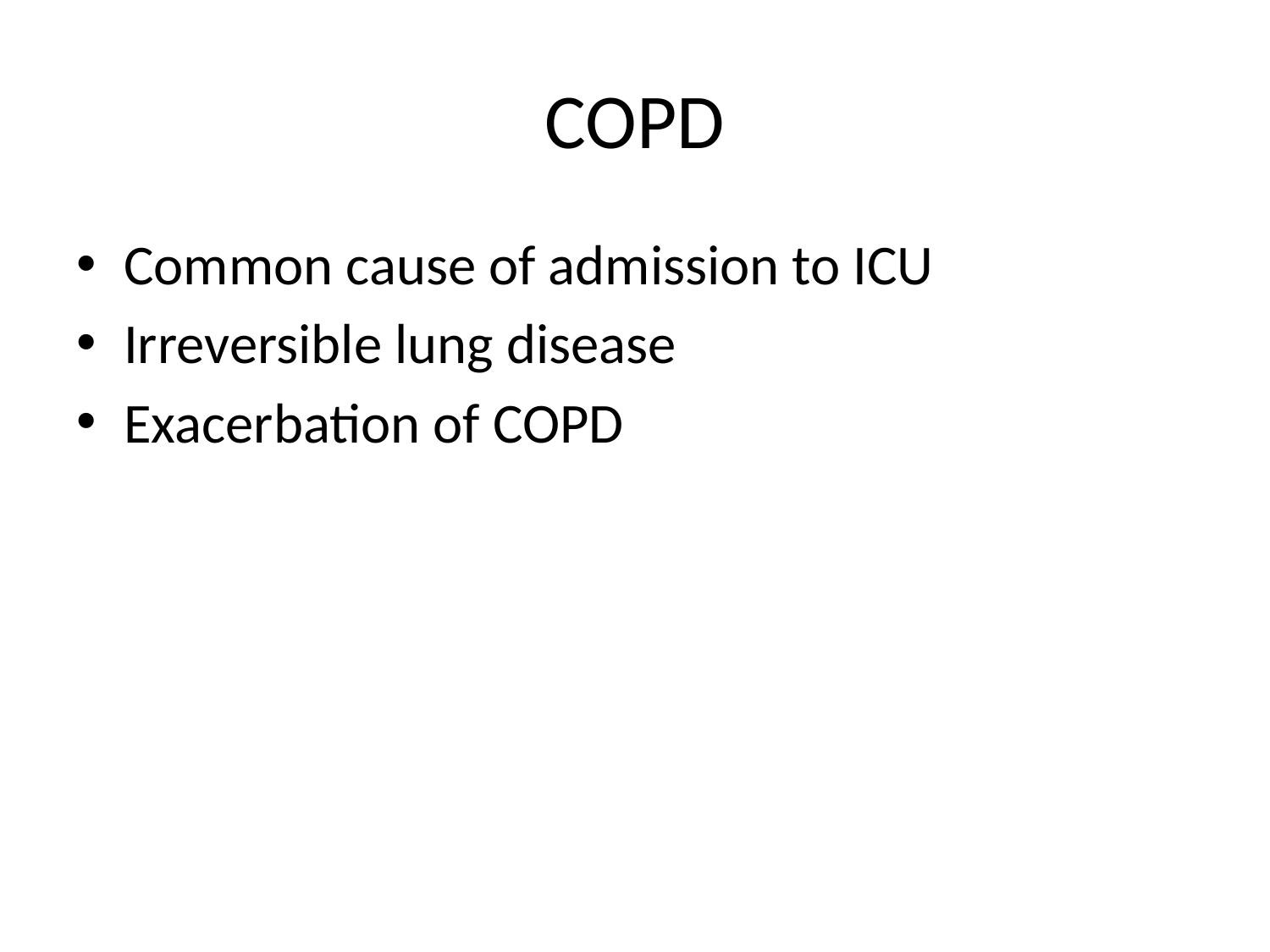

# COPD
Common cause of admission to ICU
Irreversible lung disease
Exacerbation of COPD